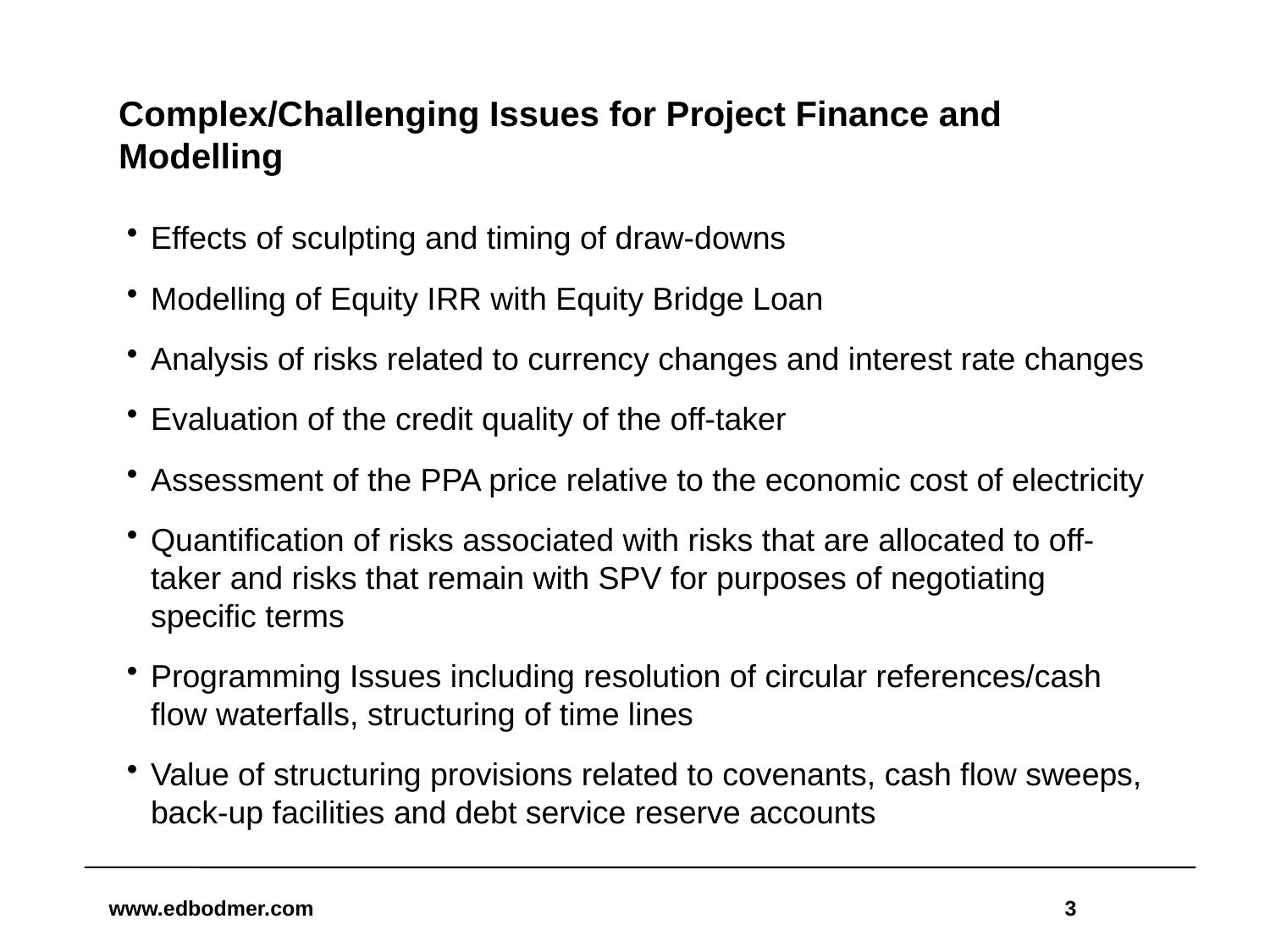

# Complex/Challenging Issues for Project Finance and Modelling
Effects of sculpting and timing of draw-downs
Modelling of Equity IRR with Equity Bridge Loan
Analysis of risks related to currency changes and interest rate changes
Evaluation of the credit quality of the off-taker
Assessment of the PPA price relative to the economic cost of electricity
Quantification of risks associated with risks that are allocated to off-taker and risks that remain with SPV for purposes of negotiating specific terms
Programming Issues including resolution of circular references/cash flow waterfalls, structuring of time lines
Value of structuring provisions related to covenants, cash flow sweeps, back-up facilities and debt service reserve accounts